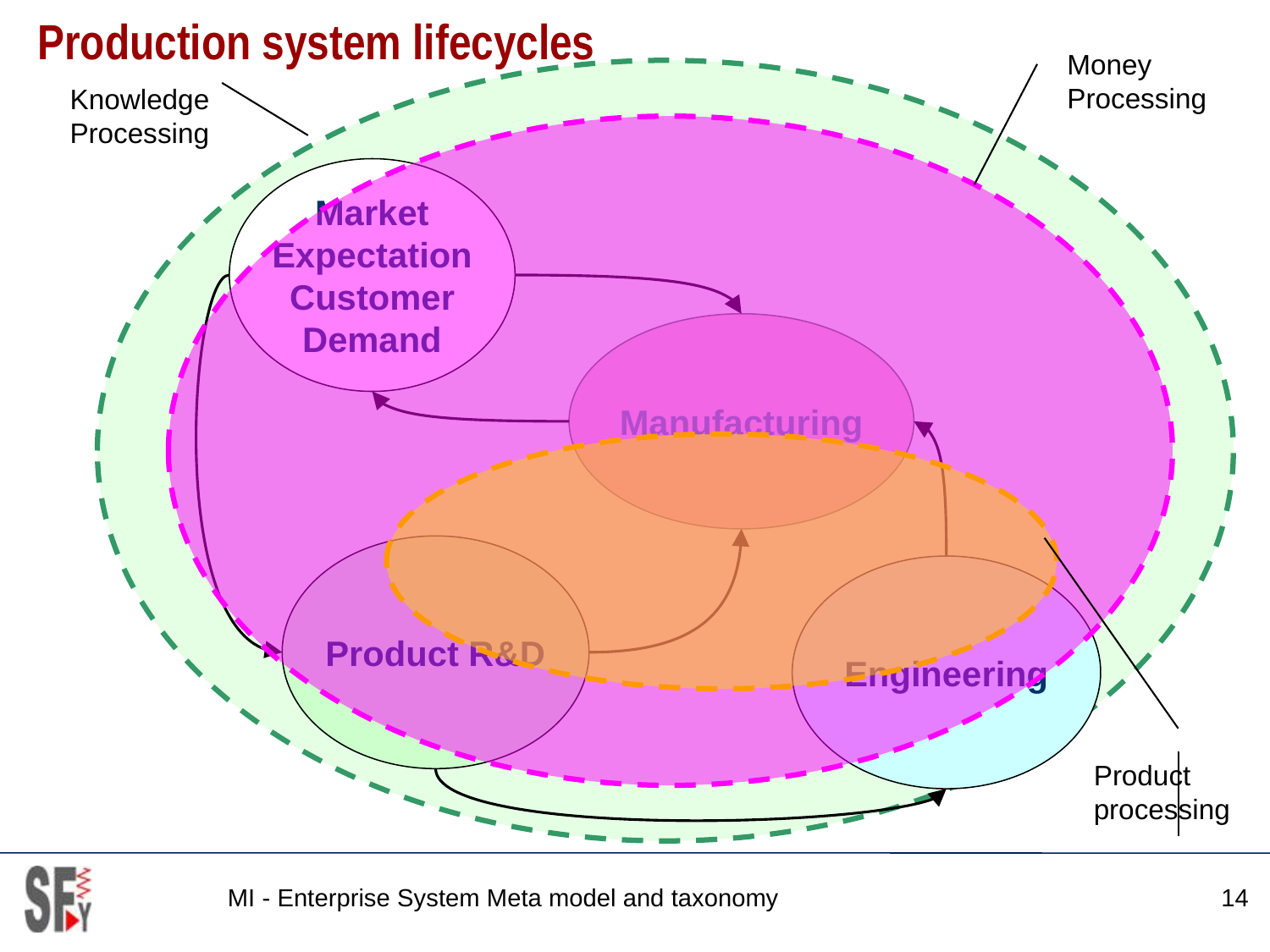

# Production system lifecycles
Money Processing

Knowledge Processing

Market Expectation
Customer
Demand
Manufacturing

Product R&D
Engineering
Product processing
MI - Enterprise System Meta model and taxonomy
14